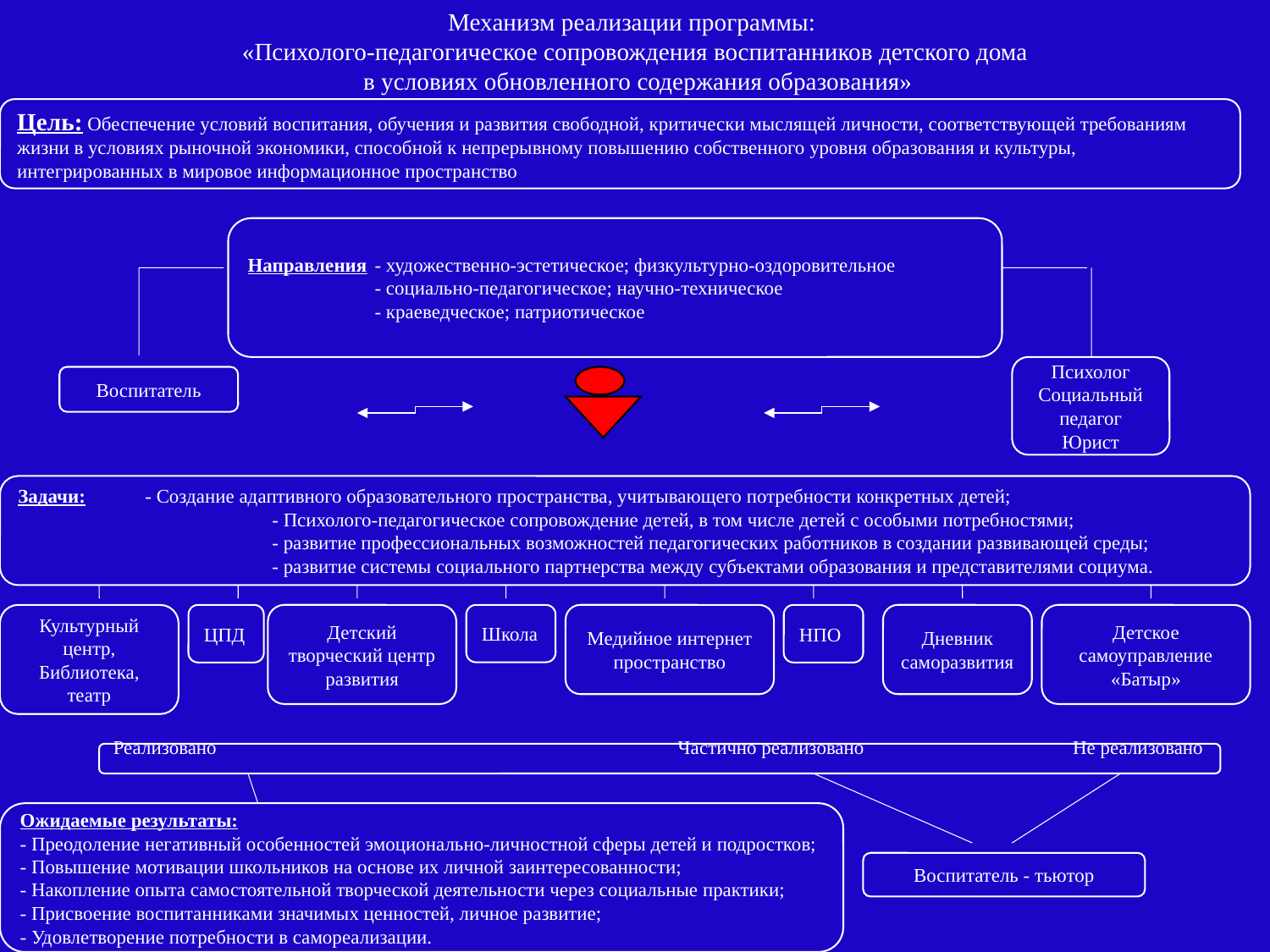

Механизм реализации программы:
«Психолого-педагогическое сопровождения воспитанников детского дома
 в условиях обновленного содержания образования»
Цель: Обеспечение условий воспитания, обучения и развития свободной, критически мыслящей личности, соответствующей требованиям жизни в условиях рыночной экономики, способной к непрерывному повышению собственного уровня образования и культуры, интегрированных в мировое информационное пространство
Направления	- художественно-эстетическое; физкультурно-оздоровительное
	- социально-педагогическое; научно-техническое
	- краеведческое; патриотическое

Психолог
Социальный педагог
Юрист
Воспитатель

Задачи:	- Создание адаптивного образовательного пространства, учитывающего потребности конкретных детей;
		- Психолого-педагогическое сопровождение детей, в том числе детей с особыми потребностями;
		- развитие профессиональных возможностей педагогических работников в создании развивающей среды;
		- развитие системы социального партнерства между субъектами образования и представителями социума.

Культурный центр, Библиотека, театр
ЦПД
Детский творческий центр развития
Школа
Медийное интернет пространство
НПО
Дневник саморазвития
Детское самоуправление «Батыр»
Реализовано                                                                                               Частично реализовано                                           Не реализовано

Ожидаемые результаты:
- Преодоление негативный особенностей эмоционально-личностной сферы детей и подростков;
- Повышение мотивации школьников на основе их личной заинтересованности;
- Накопление опыта самостоятельной творческой деятельности через социальные практики;
- Присвоение воспитанниками значимых ценностей, личное развитие;
- Удовлетворение потребности в самореализации.
Воспитатель - тьютор